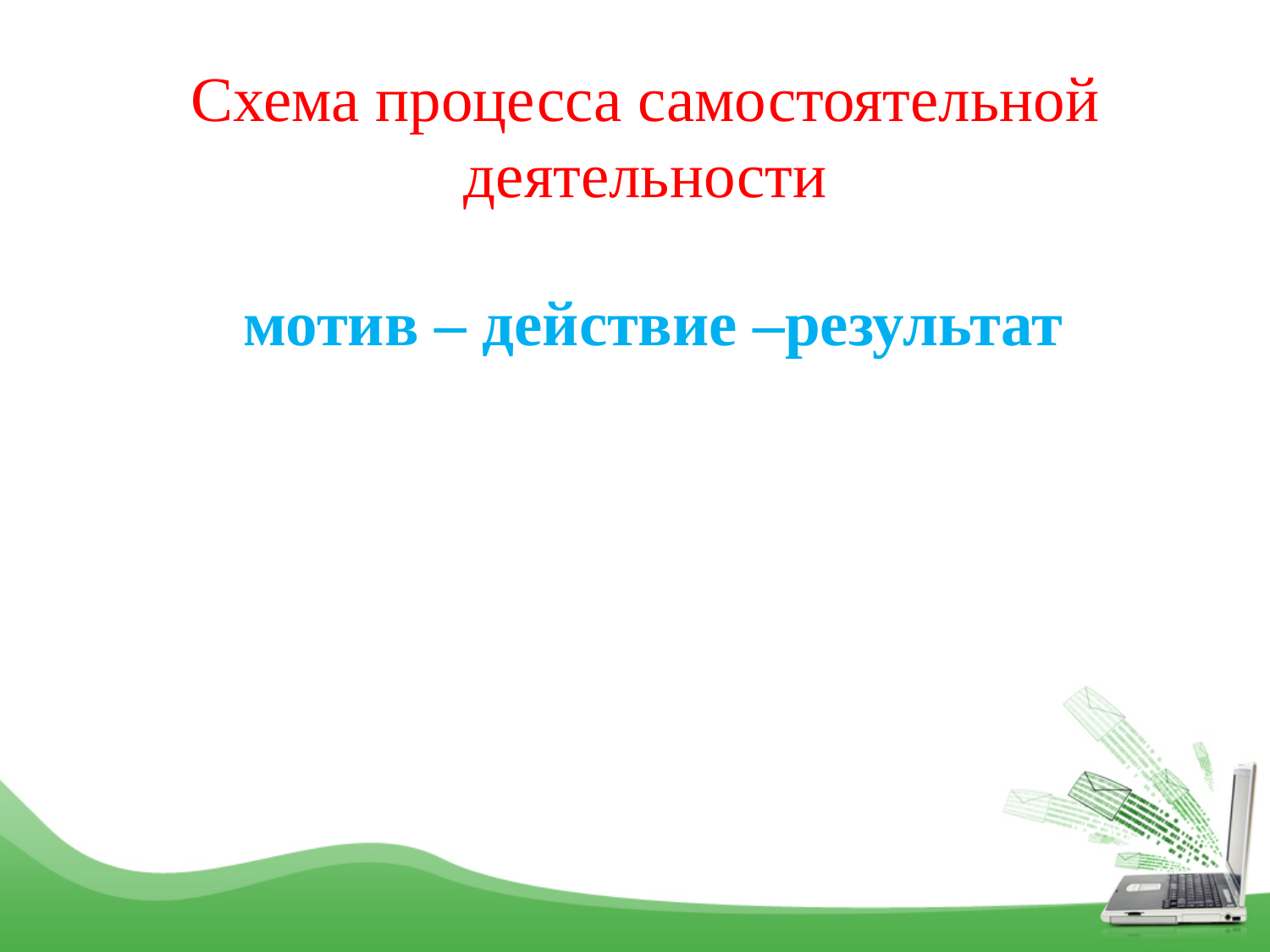

# Схема процесса самостоятельной деятельности
мотив – действие –результат